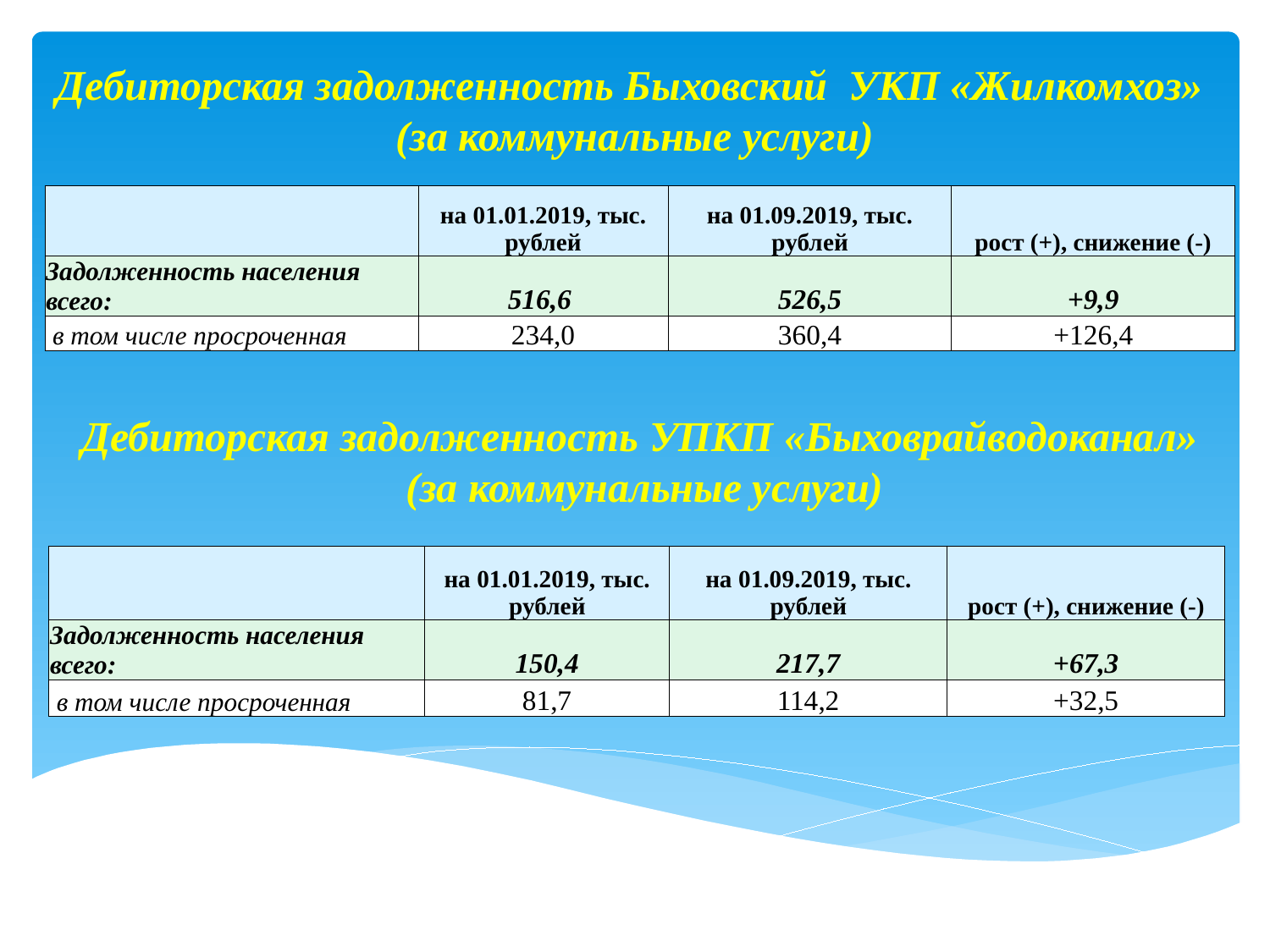

# Дебиторская задолженность Быховский  УКП «Жилкомхоз» (за коммунальные услуги)
|  | на 01.01.2019, тыс. рублей | на 01.09.2019, тыс. рублей | рост (+), снижение (-) |
| --- | --- | --- | --- |
| Задолженность населения всего: | 516,6 | 526,5 | +9,9 |
| в том числе просроченная | 234,0 | 360,4 | +126,4 |
Дебиторская задолженность УПКП «Быховрайводоканал»
(за коммунальные услуги)
|  | на 01.01.2019, тыс. рублей | на 01.09.2019, тыс. рублей | рост (+), снижение (-) |
| --- | --- | --- | --- |
| Задолженность населения всего: | 150,4 | 217,7 | +67,3 |
| в том числе просроченная | 81,7 | 114,2 | +32,5 |